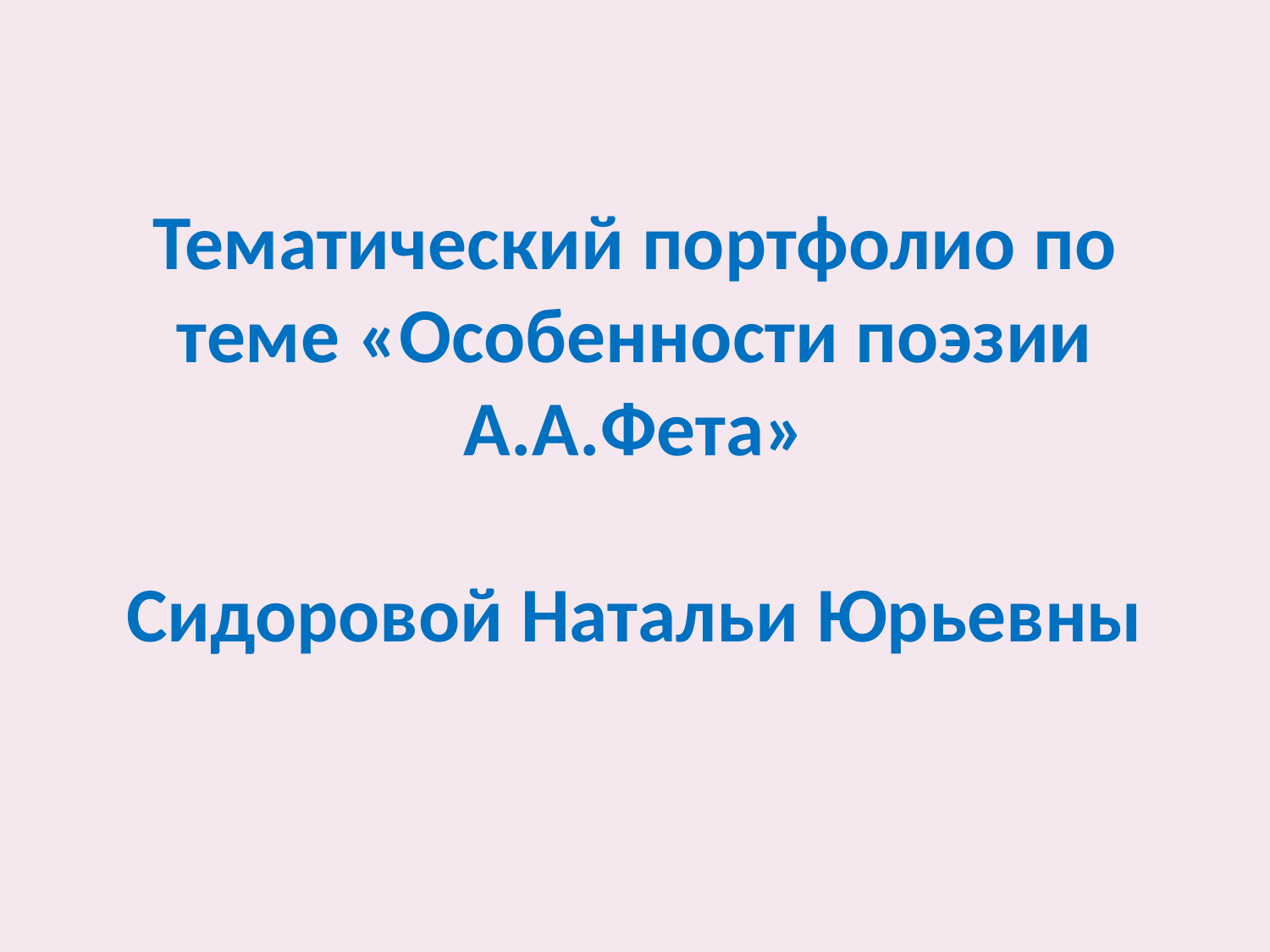

# Тематический портфолио по теме «Особенности поэзии А.А.Фета» Сидоровой Натальи Юрьевны